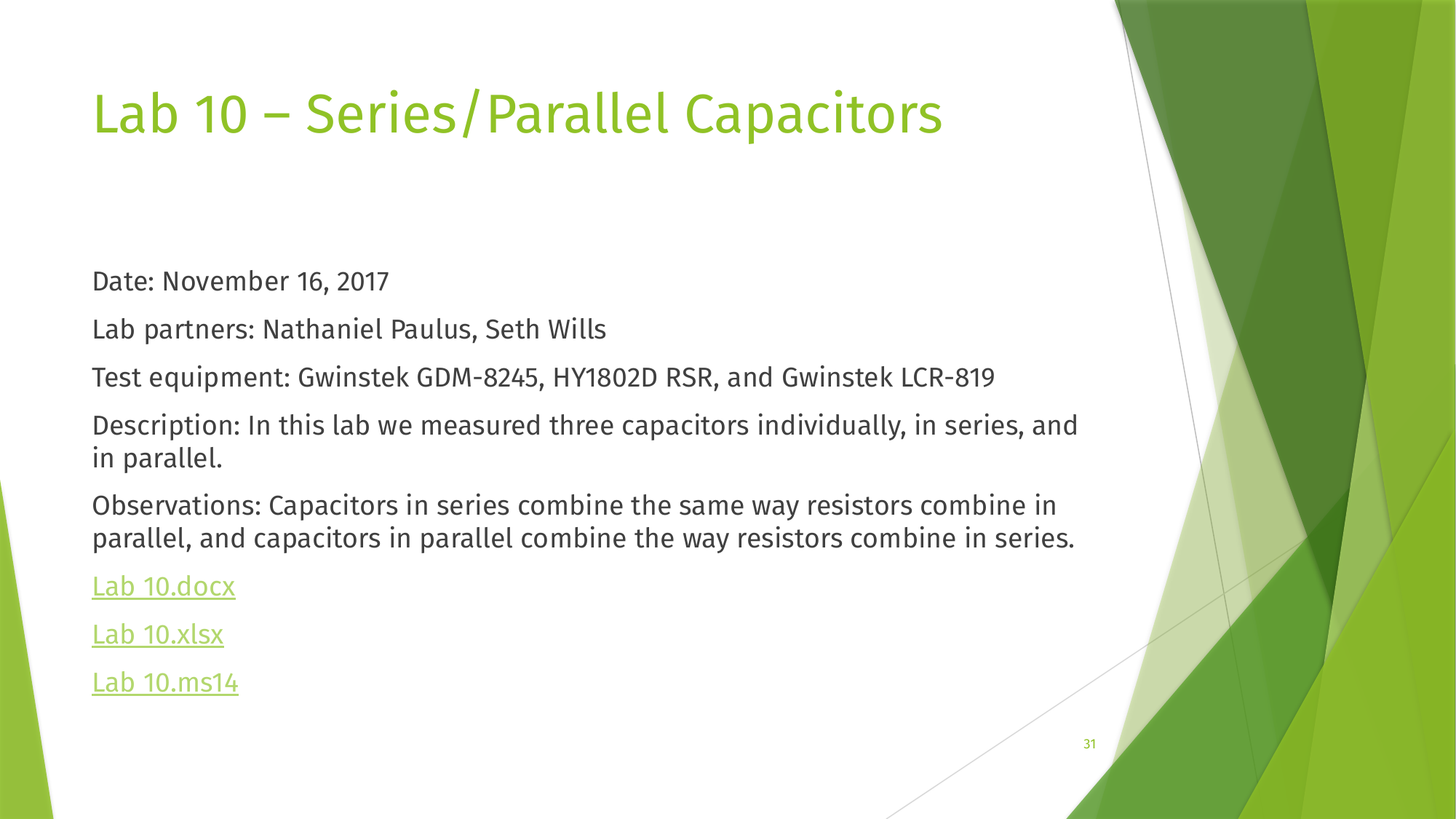

# Lab 10 – Series/Parallel Capacitors
Date: November 16, 2017
Lab partners: Nathaniel Paulus, Seth Wills­­­­­­­­­­­­
Test equipment: Gwinstek GDM-8245, HY1802D RSR, and Gwinstek LCR-819
Description: In this lab we measured three capacitors individually, in series, and in parallel.
Observations: Capacitors in series combine the same way resistors combine in parallel, and capacitors in parallel combine the way resistors combine in series.
Lab 10.docx
Lab 10.xlsx
Lab 10.ms14
31